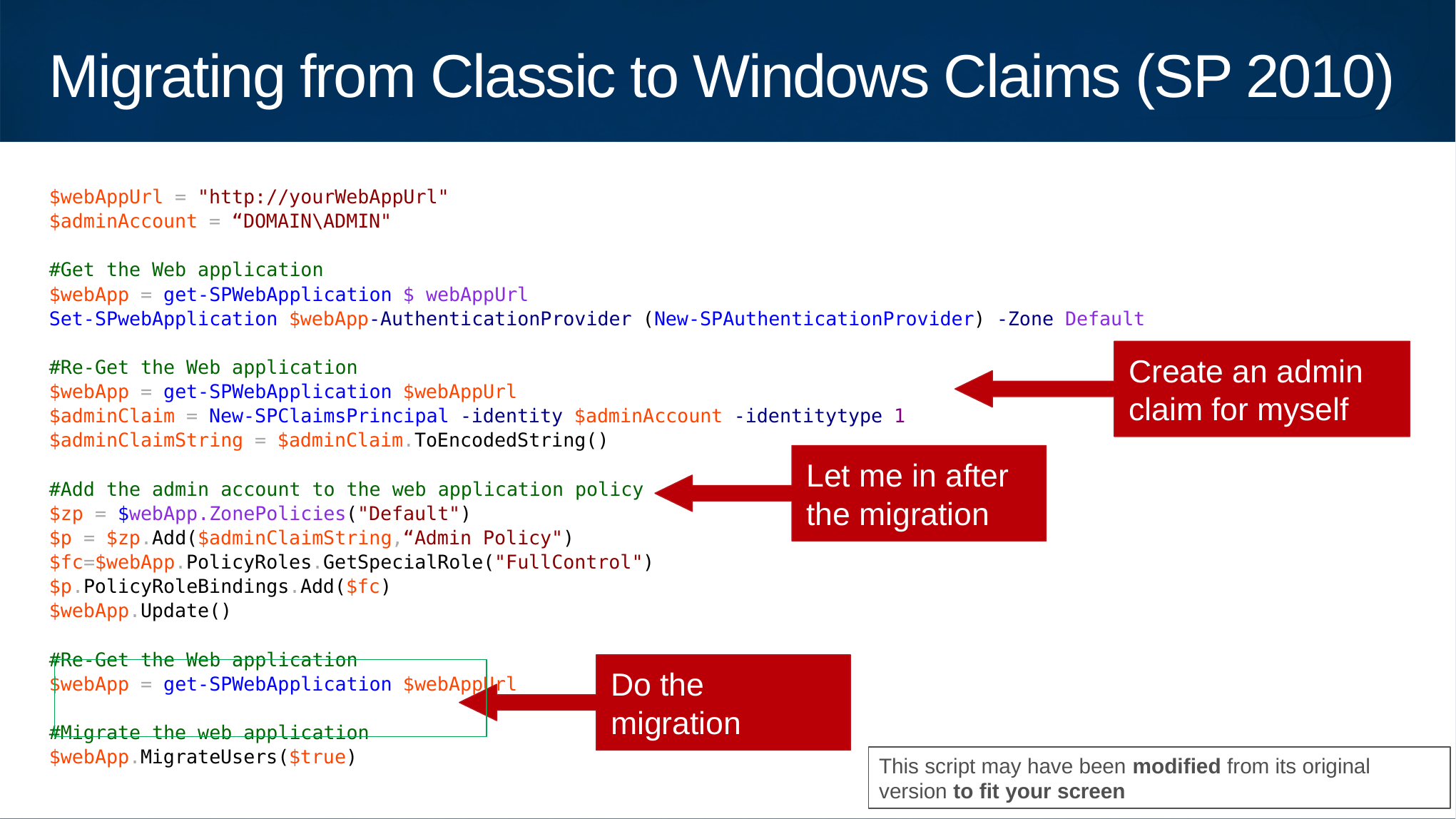

# Migrating from Classic to Windows Claims (SP 2010)
$webAppUrl = "http://yourWebAppUrl"
$adminAccount = “DOMAIN\ADMIN"

#Get the Web application
$webApp = get-SPWebApplication $ webAppUrl
Set-SPwebApplication $webApp-AuthenticationProvider (New-SPAuthenticationProvider) -Zone Default

#Re-Get the Web application
$webApp = get-SPWebApplication $webAppUrl
$adminClaim = New-SPClaimsPrincipal -identity $adminAccount -identitytype 1
$adminClaimString = $adminClaim.ToEncodedString()

#Add the admin account to the web application policy
$zp = $webApp.ZonePolicies("Default")
$p = $zp.Add($adminClaimString,“Admin Policy")
$fc=$webApp.PolicyRoles.GetSpecialRole("FullControl")
$p.PolicyRoleBindings.Add($fc)
$webApp.Update()

#Re-Get the Web application
$webApp = get-SPWebApplication $webAppUrl

#Migrate the web application
$webApp.MigrateUsers($true)

Create an admin claim for myself
Let me in after the migration
Do the migration

This script may have been modified from its original version to fit your screen